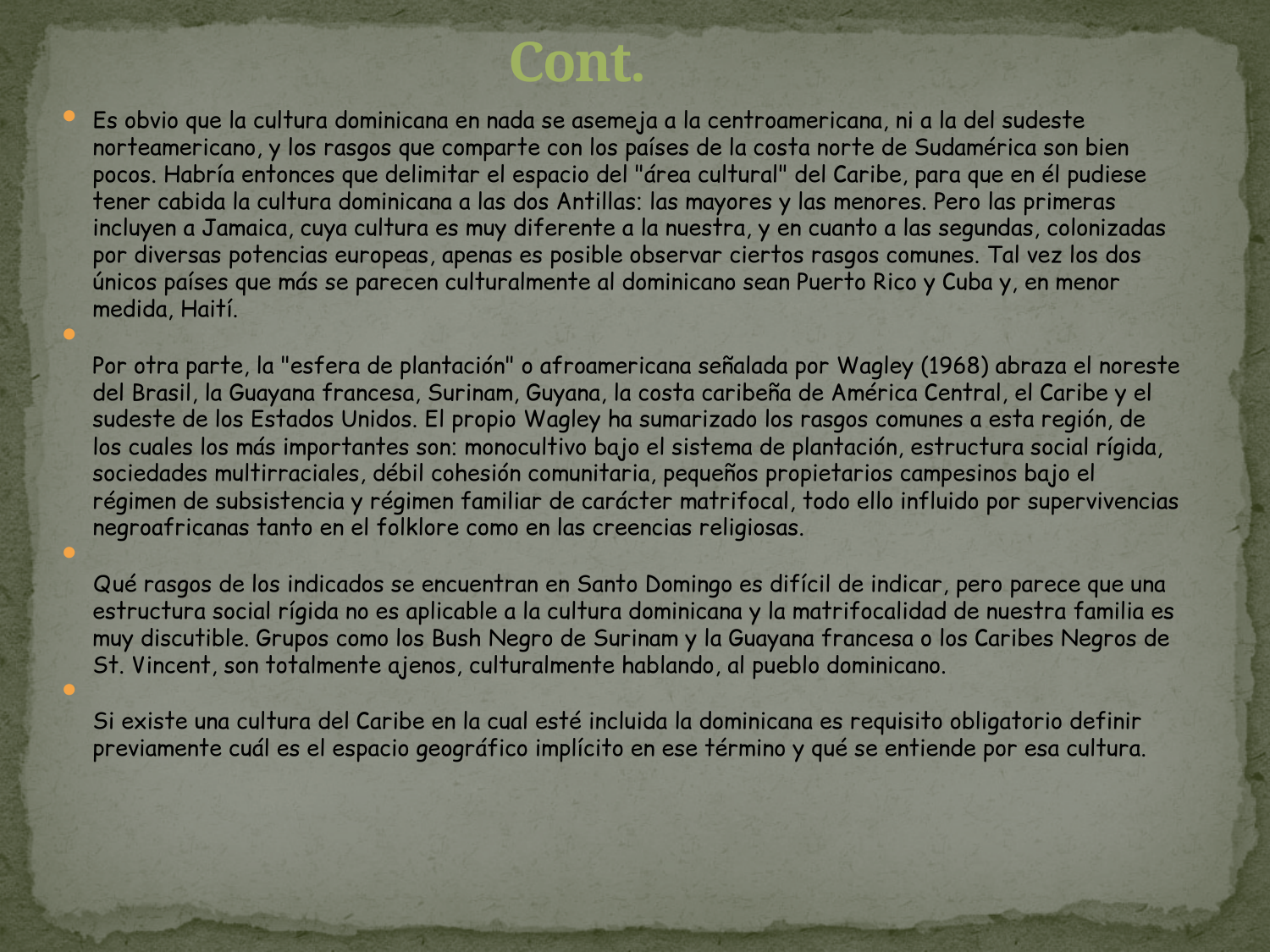

# Cont.
Es obvio que la cultura dominicana en nada se asemeja a la centroamericana, ni a la del sudeste norteamericano, y los rasgos que comparte con los países de la costa norte de Sudamérica son bien pocos. Habría entonces que delimitar el espacio del "área cultural" del Caribe, para que en él pudiese tener cabida la cultura dominicana a las dos Antillas: las mayores y las menores. Pero las primeras incluyen a Jamaica, cuya cultura es muy diferente a la nuestra, y en cuanto a las segundas, colonizadas por diversas potencias europeas, apenas es posible observar ciertos rasgos comunes. Tal vez los dos únicos países que más se parecen culturalmente al dominicano sean Puerto Rico y Cuba y, en menor medida, Haití.
Por otra parte, la "esfera de plantación" o afroamericana señalada por Wagley (1968) abraza el noreste del Brasil, la Guayana francesa, Surinam, Guyana, la costa caribeña de América Central, el Caribe y el sudeste de los Estados Unidos. El propio Wagley ha sumarizado los rasgos comunes a esta región, de los cuales los más importantes son: monocultivo bajo el sistema de plantación, estructura social rígida, sociedades multirraciales, débil cohesión comunitaria, pequeños propietarios campesinos bajo el régimen de subsistencia y régimen familiar de carácter matrifocal, todo ello influido por supervivencias negroafricanas tanto en el folklore como en las creencias religiosas.
Qué rasgos de los indicados se encuentran en Santo Domingo es difícil de indicar, pero parece que una estructura social rígida no es aplicable a la cultura dominicana y la matrifocalidad de nuestra familia es muy discutible. Grupos como los Bush Negro de Surinam y la Guayana francesa o los Caribes Negros de St. Vincent, son totalmente ajenos, culturalmente hablando, al pueblo dominicano.
Si existe una cultura del Caribe en la cual esté incluida la dominicana es requisito obligatorio definir previamente cuál es el espacio geográfico implícito en ese término y qué se entiende por esa cultura.